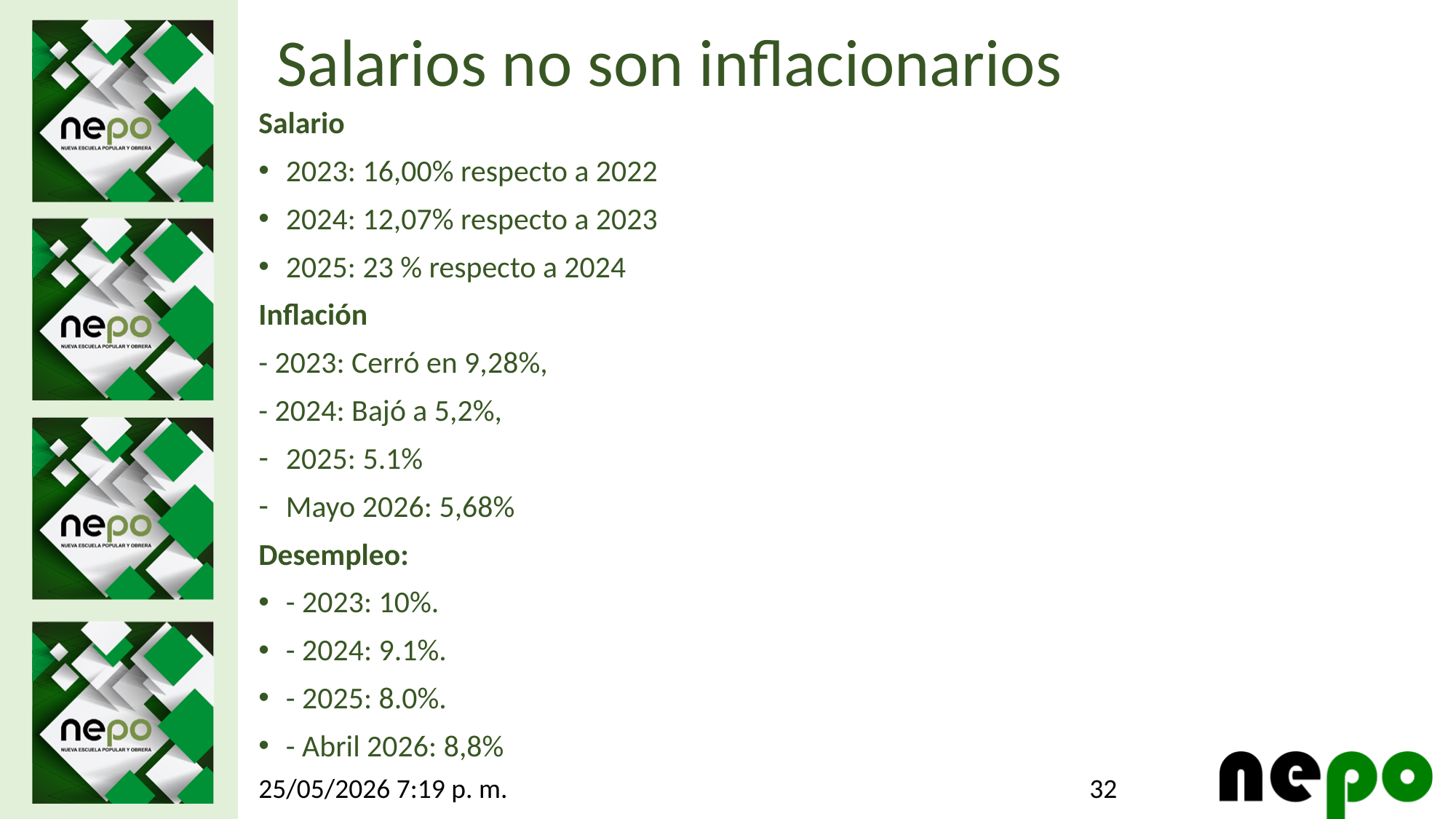

# Salarios no son inflacionarios
Salario
2023: 16,00% respecto a 2022
2024: 12,07% respecto a 2023
2025: 23 % respecto a 2024
Inflación
- 2023: Cerró en 9,28%,
- 2024: Bajó a 5,2%,
2025: 5.1%
Mayo 2026: 5,68%
Desempleo:
- 2023: 10%.
- 2024: 9.1%.
- 2025: 8.0%.
- Abril 2026: 8,8%

32
25/05/2026 7:19 p. m.